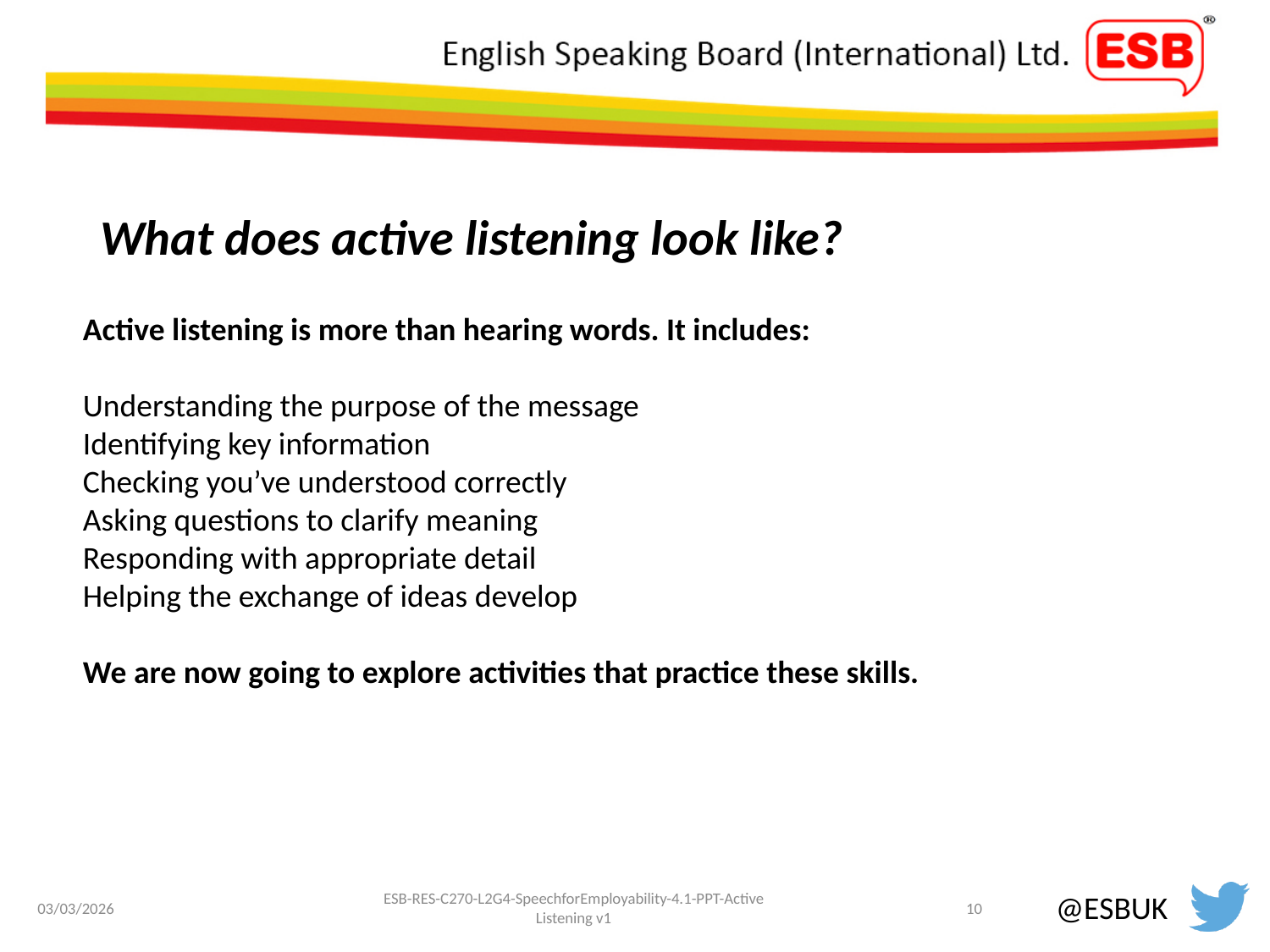

# What does active listening look like?
Active listening is more than hearing words. It includes:
Understanding the purpose of the message
Identifying key information
Checking you’ve understood correctly
Asking questions to clarify meaning
Responding with appropriate detail
Helping the exchange of ideas develop

We are now going to explore activities that practice these skills.

03/03/2026
ESB-RES-C270-L2G4-SpeechforEmployability-4.1-PPT-Active Listening v1
10